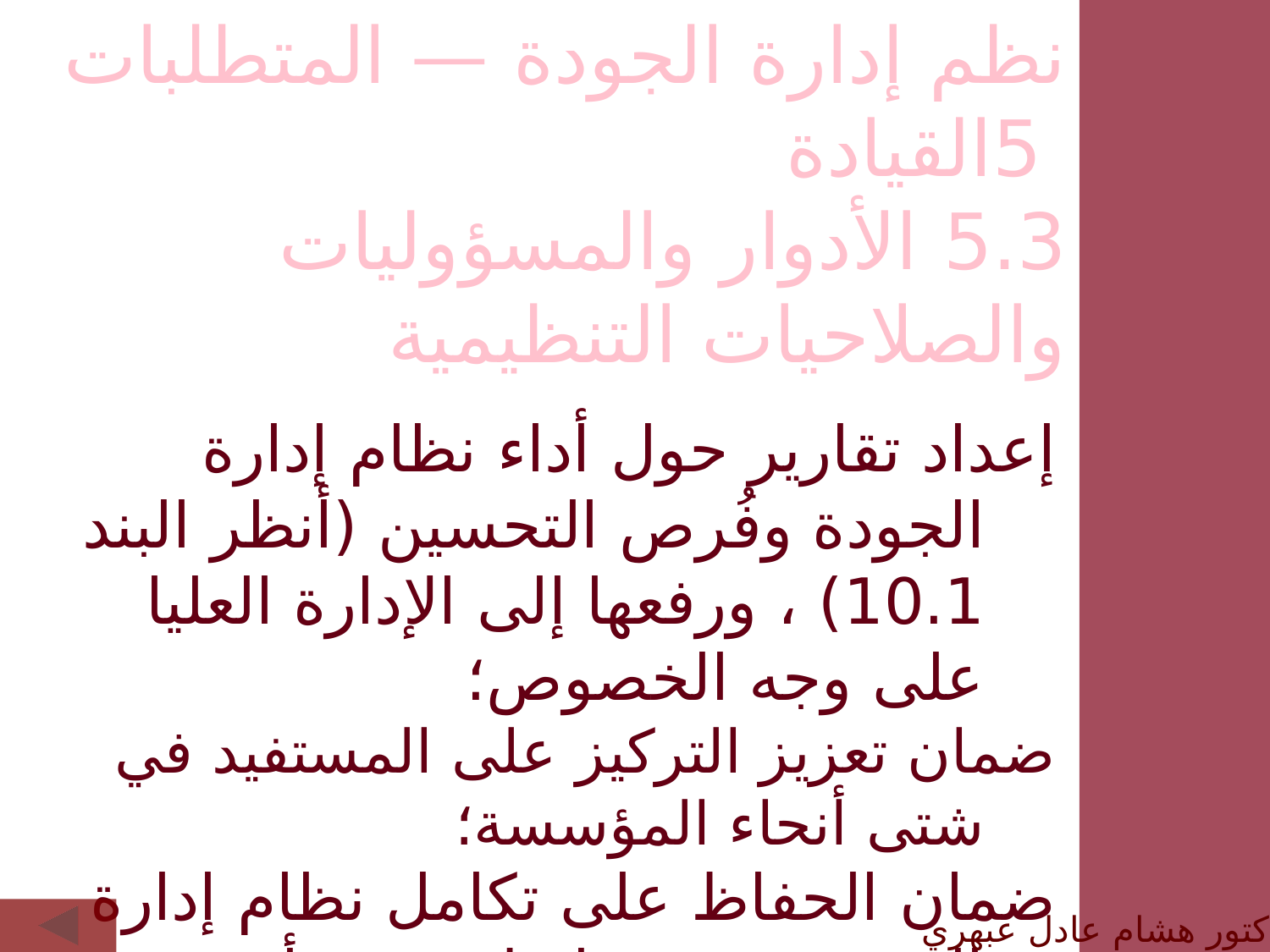

نظم إدارة الجودة — المتطلبات
 5القيادة
5.3 الأدوار والمسؤوليات والصلاحيات التنظيمية

إعداد تقارير حول أداء نظام إدارة الجودة وفُرص التحسين (أنظر البند 10.1) ، ورفعها إلى الإدارة العليا على وجه الخصوص؛
ضمان تعزيز التركيز على المستفيد في شتى أنحاء المؤسسة؛
ضمان الحفاظ على تكامل نظام إدارة الجودة عند تخطيط وتنفيذ أية تغييرات مُقرّر إدخالها على نظام إدارة الجودة .

الدكتور هشام عادل عبهري